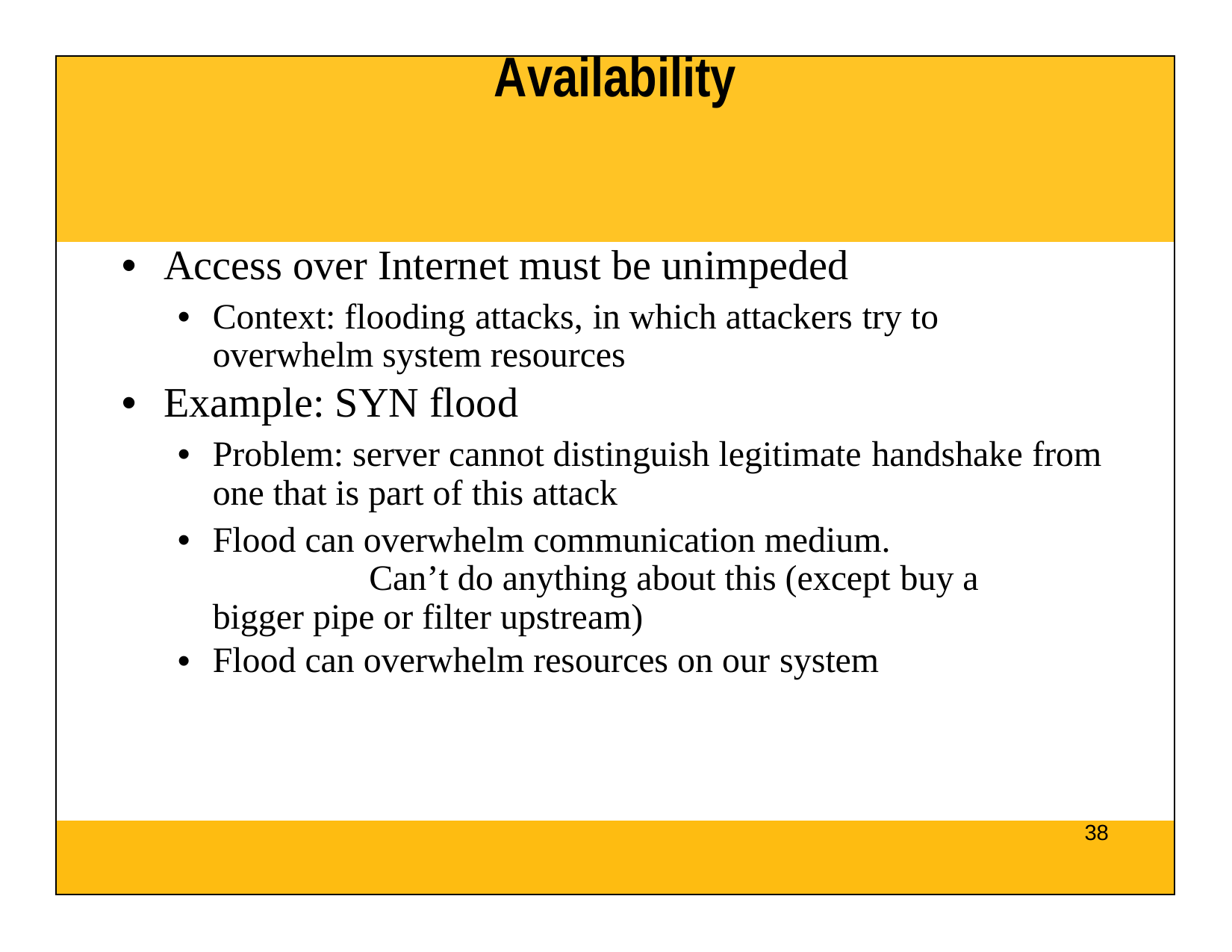

| Availability |
| --- |
| Access over Internet must be unimpeded Context: flooding attacks, in which attackers try to overwhelm system resources Example: SYN flood Problem: server cannot distinguish legitimate handshake from one that is part of this attack Flood can overwhelm communication medium. Can’t do anything about this (except buy a bigger pipe or filter upstream) Flood can overwhelm resources on our system |
| 38 |